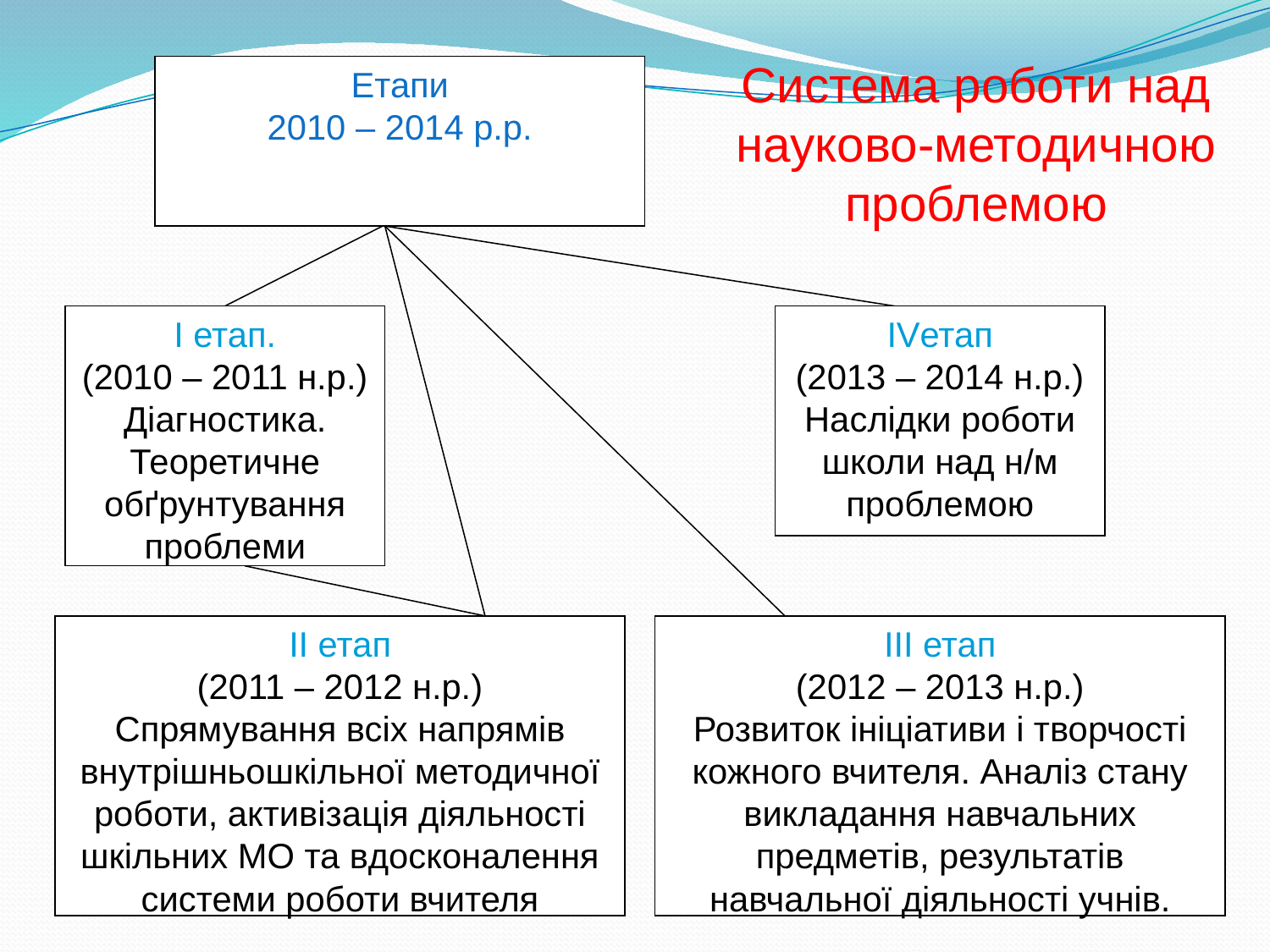

Система роботи над науково-методичною проблемою

Етапи
2010 – 2014 р.р.

І етап.
(2010 – 2011 н.р.)
Діагностика. Теоретичне обґрунтування проблеми
IVетап
(2013 – 2014 н.р.)
Наслідки роботи школи над н/м проблемою

ІІ етап
(2011 – 2012 н.р.)
Спрямування всіх напрямів внутрішньошкільної методичної роботи, активізація діяльності шкільних МО та вдосконалення системи роботи вчителя
ІІІ етап
(2012 – 2013 н.р.)
Розвиток ініціативи і творчості кожного вчителя. Аналіз стану викладання навчальних предметів, результатів навчальної діяльності учнів.